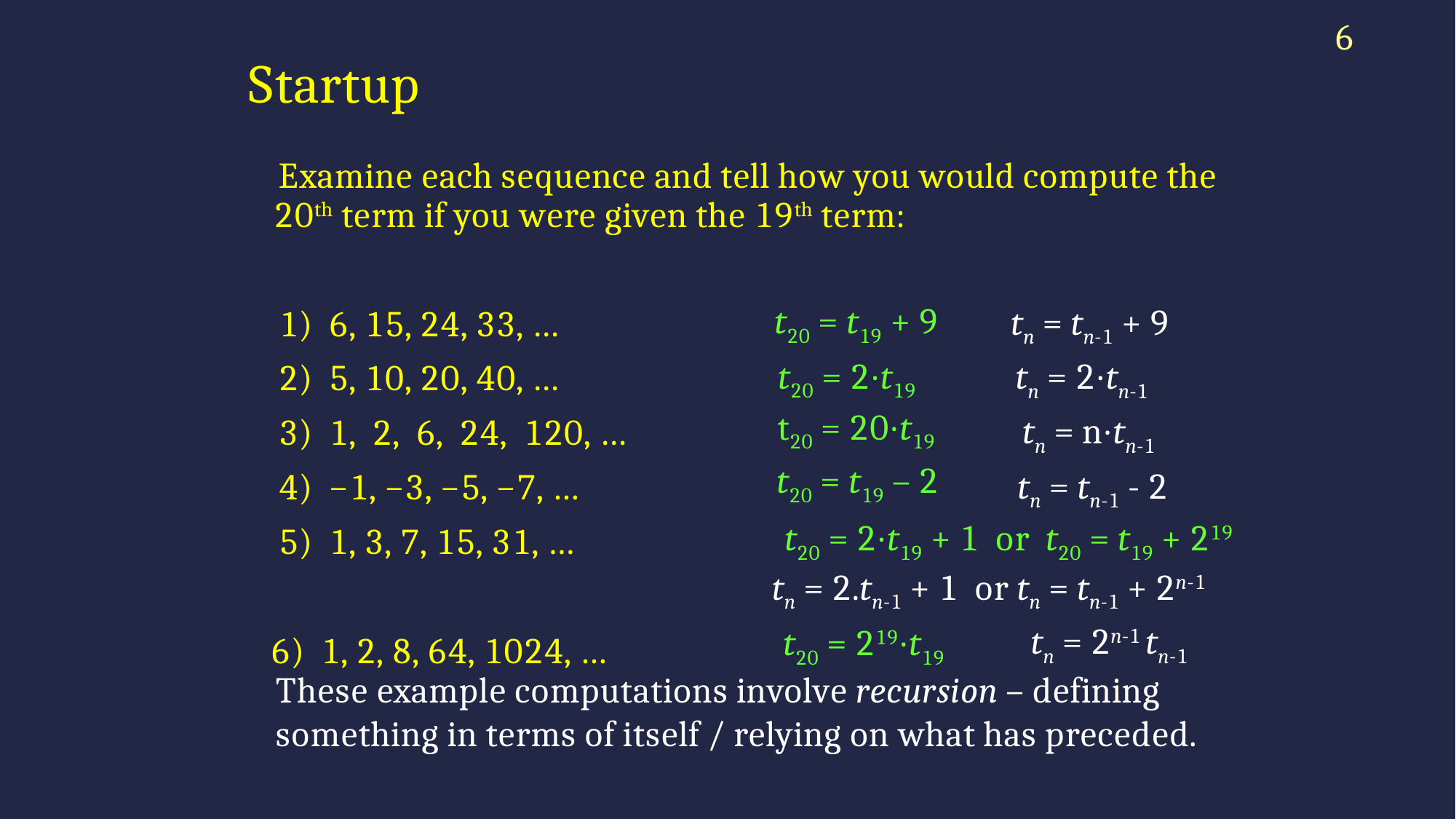

6
# Startup
    Examine each sequence and tell how you would compute the 20th term if you were given the 19th term:

    1)  6, 15, 24, 33, …
    2)  5, 10, 20, 40, …
    3)  1,  2,  6,  24,  120, …
    4)  −1, −3, −5, −7, …
    5)  1, 3, 7, 15, 31, …

   6)  1, 2, 8, 64, 1024, …
t20 = t19 + 9
tn = tn-1 + 9
t20 = 2·t19
tn = 2·tn-1
t20 = 20·t19
tn = n·tn-1
t20 = t19 – 2
tn = tn-1 - 2
t20 = 2·t19 + 1  or  t20 = t19 + 219
tn = 2.tn-1 + 1  or tn = tn-1 + 2n-1
tn = 2n-1 tn-1
t20 = 219·t19
These example computations involve recursion – defining
something in terms of itself / relying on what has preceded.